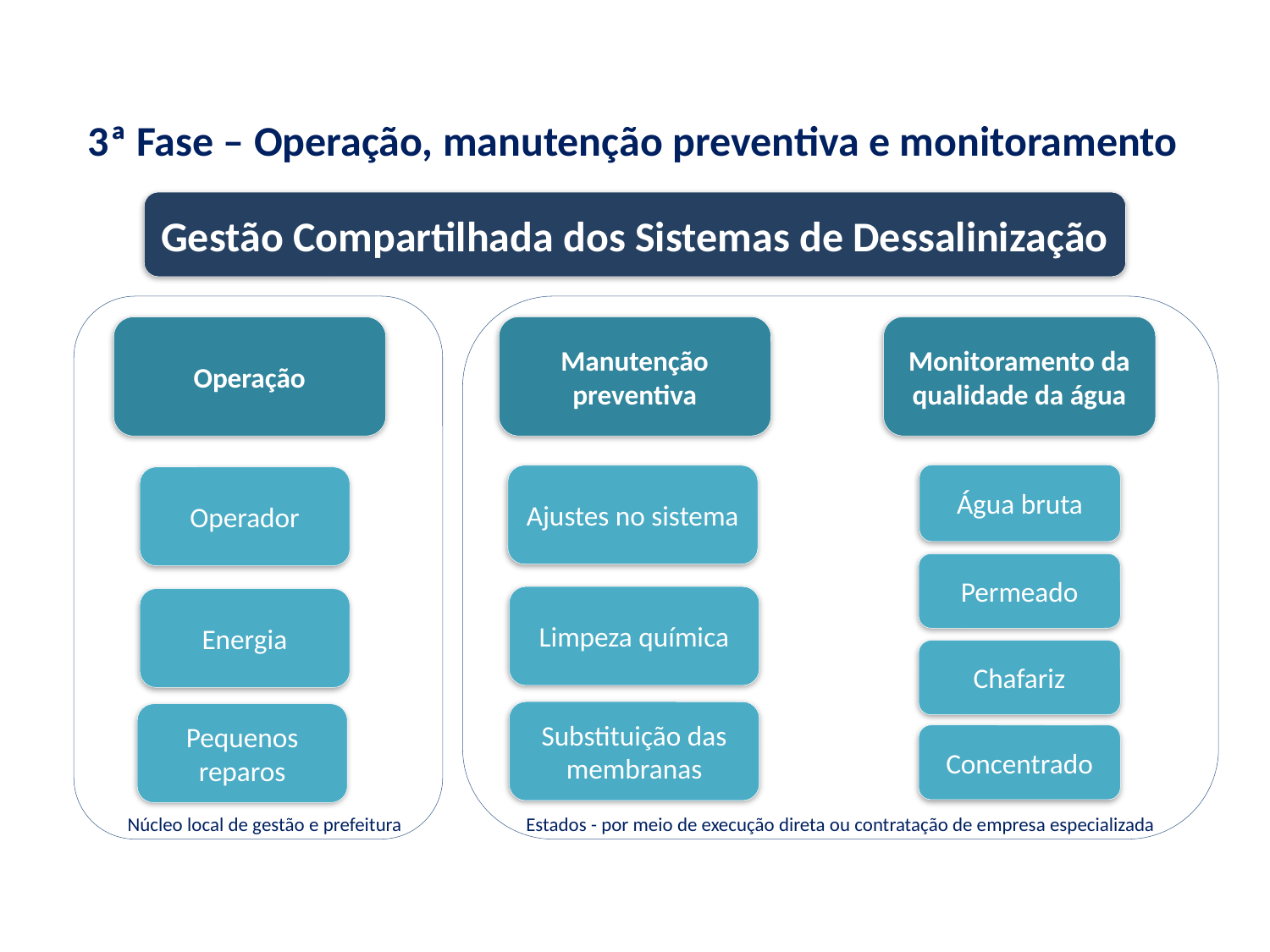

3ª Fase – Operação, manutenção preventiva e monitoramento
Gestão Compartilhada dos Sistemas de Dessalinização

Manutenção preventiva
Monitoramento da qualidade da água
Operação
Água bruta
Ajustes no sistema
Operador
Permeado

Limpeza química
Energia
Chafariz
Substituição das membranas
Pequenos reparos
Concentrado
Núcleo local de gestão e prefeitura

Estados - por meio de execução direta ou contratação de empresa especializada